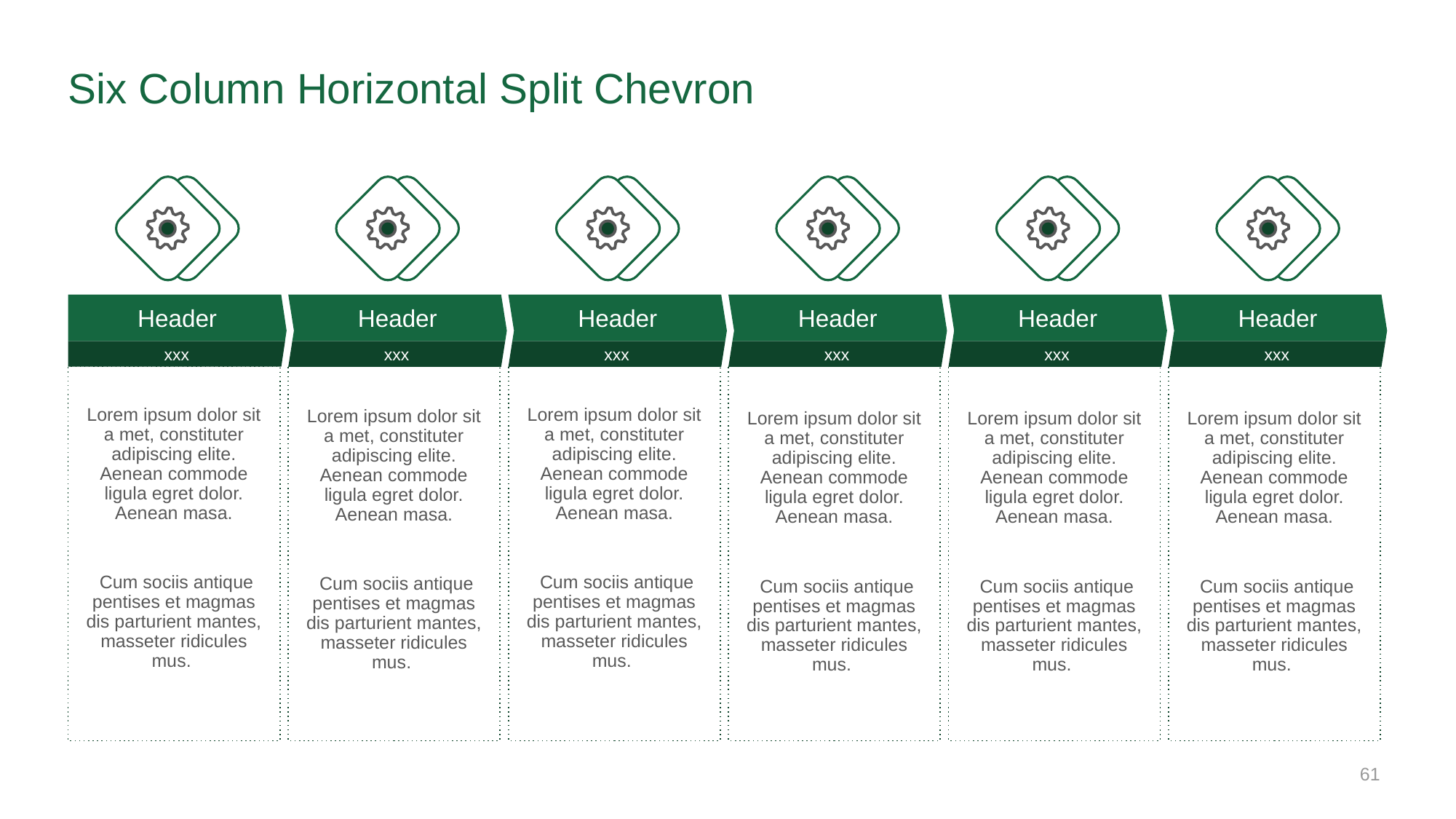

# Six Column Horizontal Split Chevron

Header
xxx
Header
xxx
Header
xxx
Header
xxx
Header
xxx
Header
xxx

Lorem ipsum dolor sit a met, constituter adipiscing elite. Aenean commode ligula egret dolor. Aenean masa.

 Cum sociis antique pentises et magmas dis parturient mantes, masseter ridicules mus.
Lorem ipsum dolor sit a met, constituter adipiscing elite. Aenean commode ligula egret dolor. Aenean masa.

 Cum sociis antique pentises et magmas dis parturient mantes, masseter ridicules mus.
Lorem ipsum dolor sit a met, constituter adipiscing elite. Aenean commode ligula egret dolor. Aenean masa.

 Cum sociis antique pentises et magmas dis parturient mantes, masseter ridicules mus.
Lorem ipsum dolor sit a met, constituter adipiscing elite. Aenean commode ligula egret dolor. Aenean masa.

 Cum sociis antique pentises et magmas dis parturient mantes, masseter ridicules mus.
Lorem ipsum dolor sit a met, constituter adipiscing elite. Aenean commode ligula egret dolor. Aenean masa.

 Cum sociis antique pentises et magmas dis parturient mantes, masseter ridicules mus.
Lorem ipsum dolor sit a met, constituter adipiscing elite. Aenean commode ligula egret dolor. Aenean masa.

 Cum sociis antique pentises et magmas dis parturient mantes, masseter ridicules mus.
61